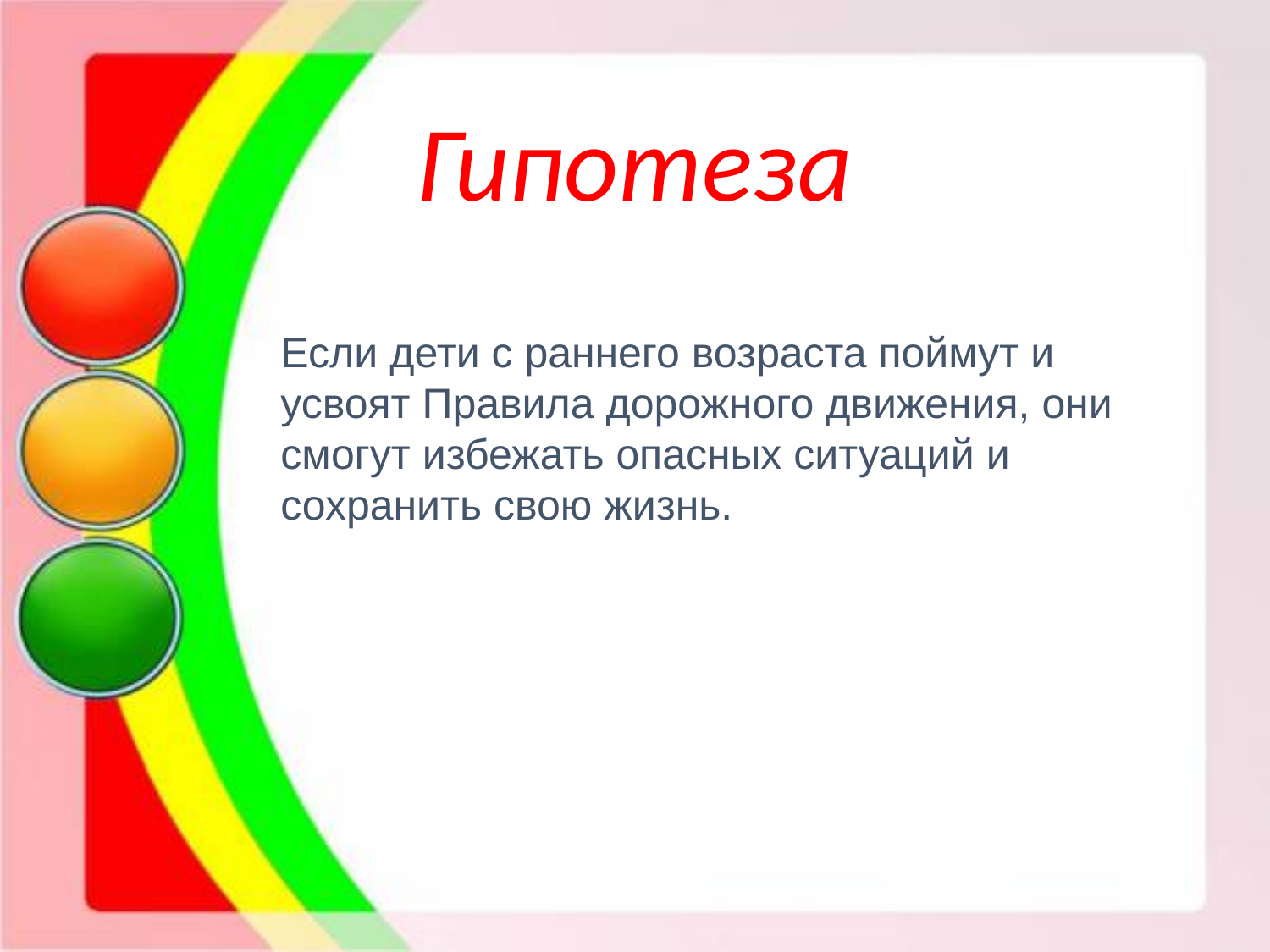

# Гипотеза
Если дети с раннего возраста поймут и усвоят Правила дорожного движения, они смогут избежать опасных ситуаций и сохранить свою жизнь.